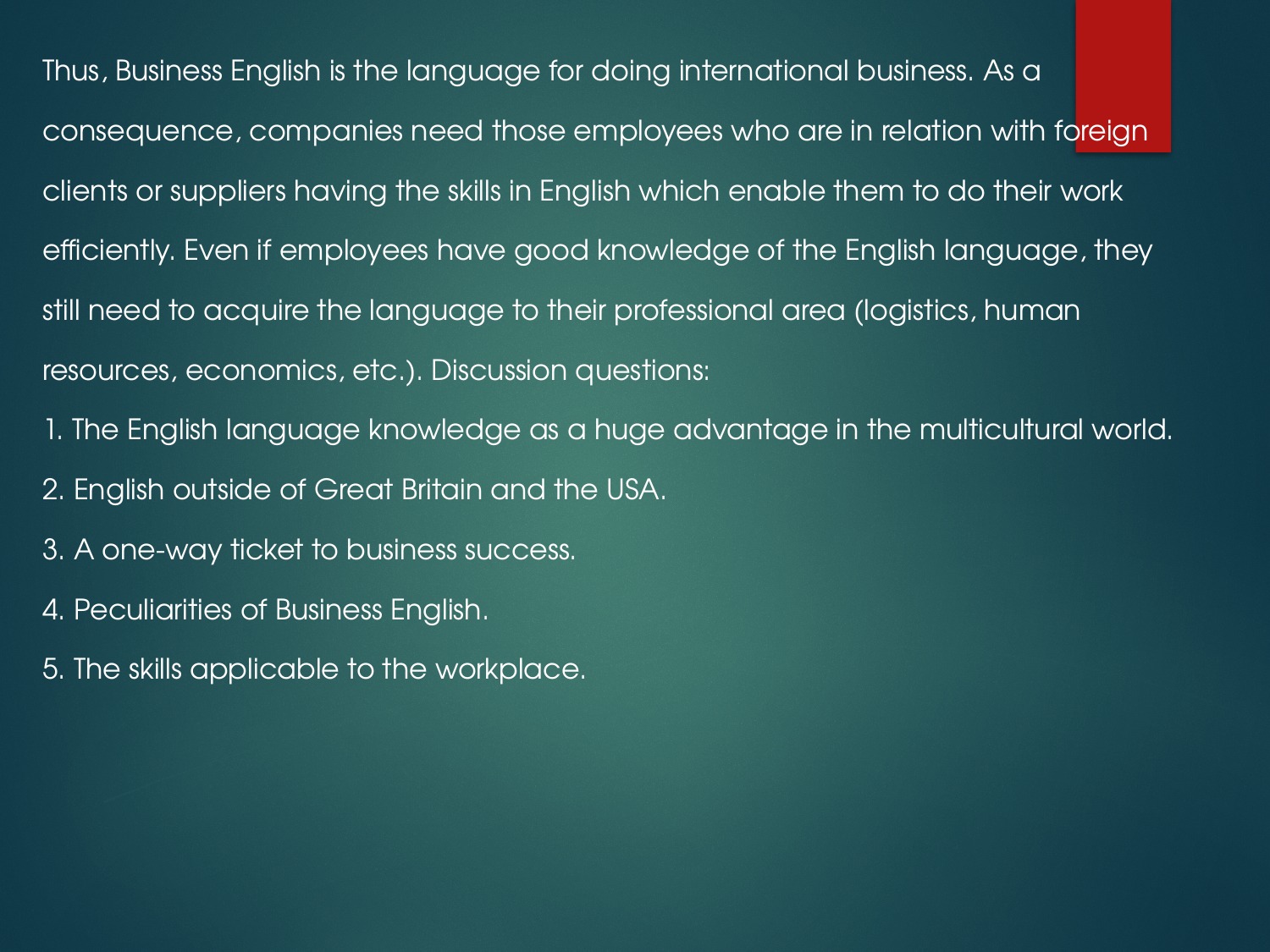

Thus, Business English is the language for doing international business. As a
consequence, companies need those employees who are in relation with foreign
clients or suppliers having the skills in English which enable them to do their work
efficiently. Even if employees have good knowledge of the English language, they
still need to acquire the language to their professional area (logistics, human
resources, economics, etc.). Discussion questions:
1. The English language knowledge as a huge advantage in the multicultural world.
2. English outside of Great Britain and the USA.
3. A one-way ticket to business success.
4. Peculiarities of Business English.
5. The skills applicable to the workplace.